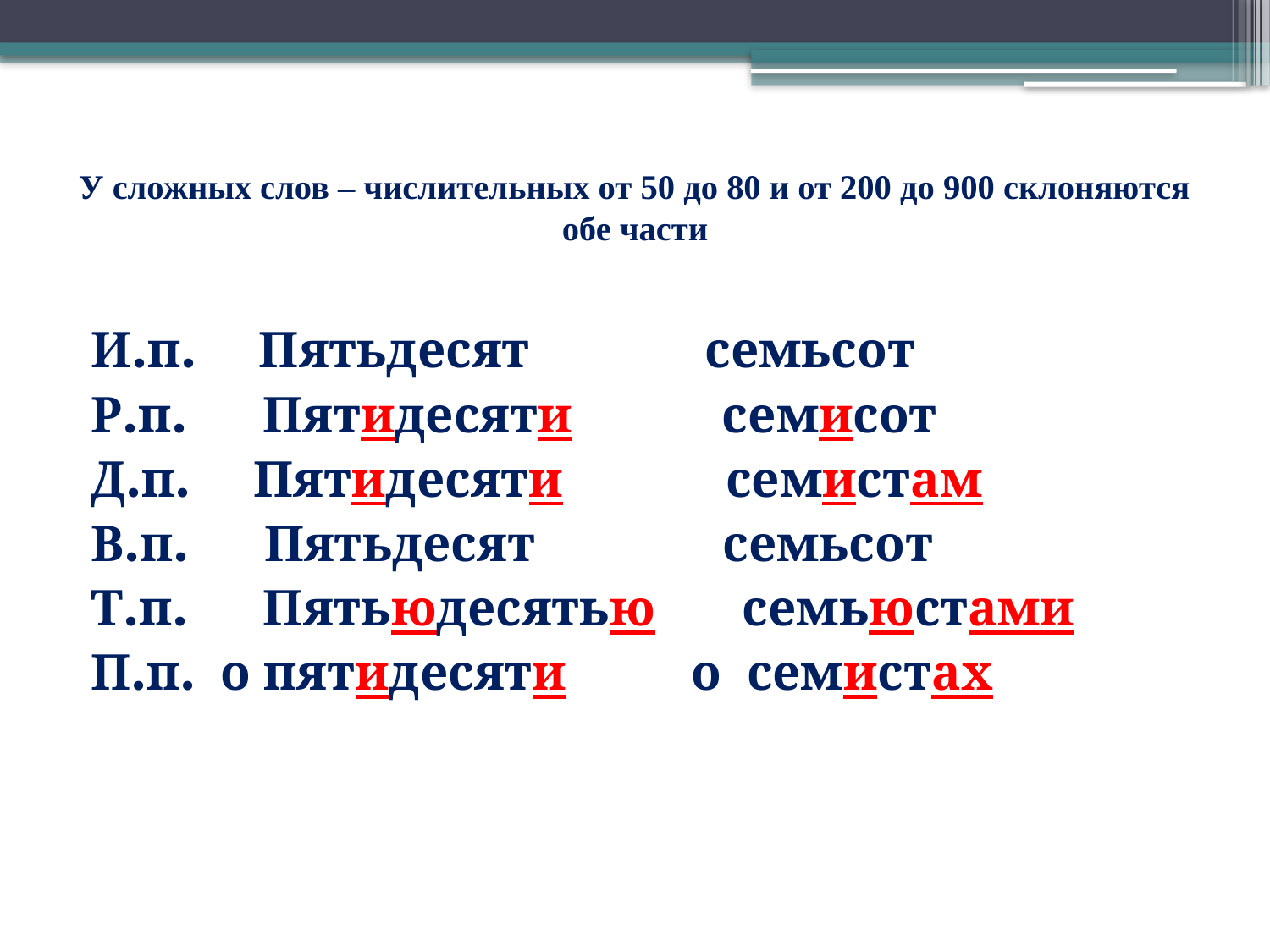

# У сложных слов – числительных от 50 до 80 и от 200 до 900 склоняются обе части
И.п.     Пятьдесят              семьсот
Р.п.      Пятидесяти            семисот
Д.п.     Пятидесяти             семистам
В.п.      Пятьдесят               семьсот
Т.п.      Пятьюдесятью       семьюстами
П.п.  о пятидесяти          о  семистах